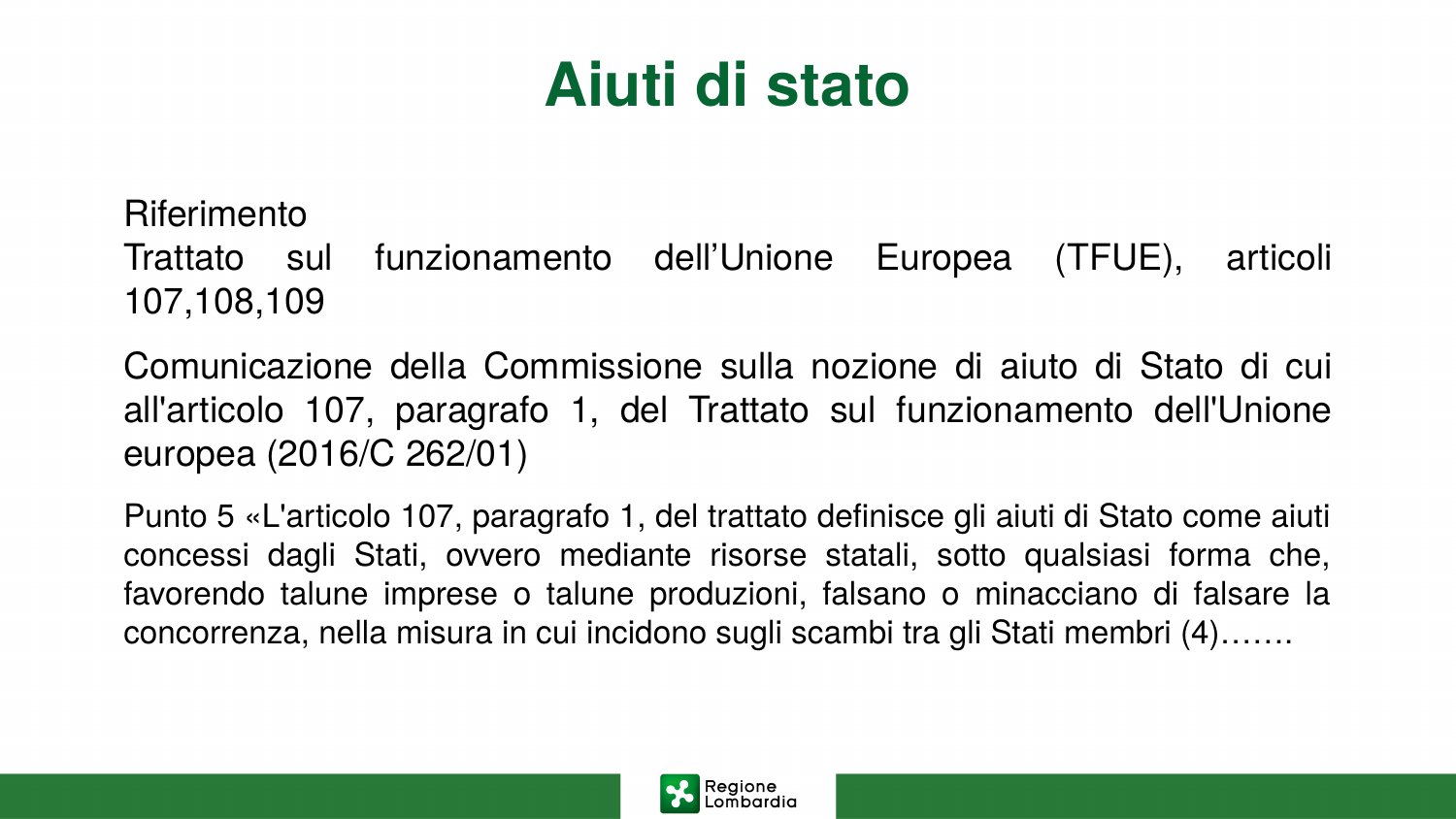

# Aiuti di stato
Riferimento
Trattato sul funzionamento dell’Unione Europea (TFUE), articoli 107,108,109

Comunicazione della Commissione sulla nozione di aiuto di Stato di cui all'articolo 107, paragrafo 1, del Trattato sul funzionamento dell'Unione europea (2016/C 262/01)

Punto 5 «L'articolo 107, paragrafo 1, del trattato definisce gli aiuti di Stato come aiuti concessi dagli Stati, ovvero mediante risorse statali, sotto qualsiasi forma che, favorendo talune imprese o talune produzioni, falsano o minacciano di falsare la concorrenza, nella misura in cui incidono sugli scambi tra gli Stati membri (4)…….